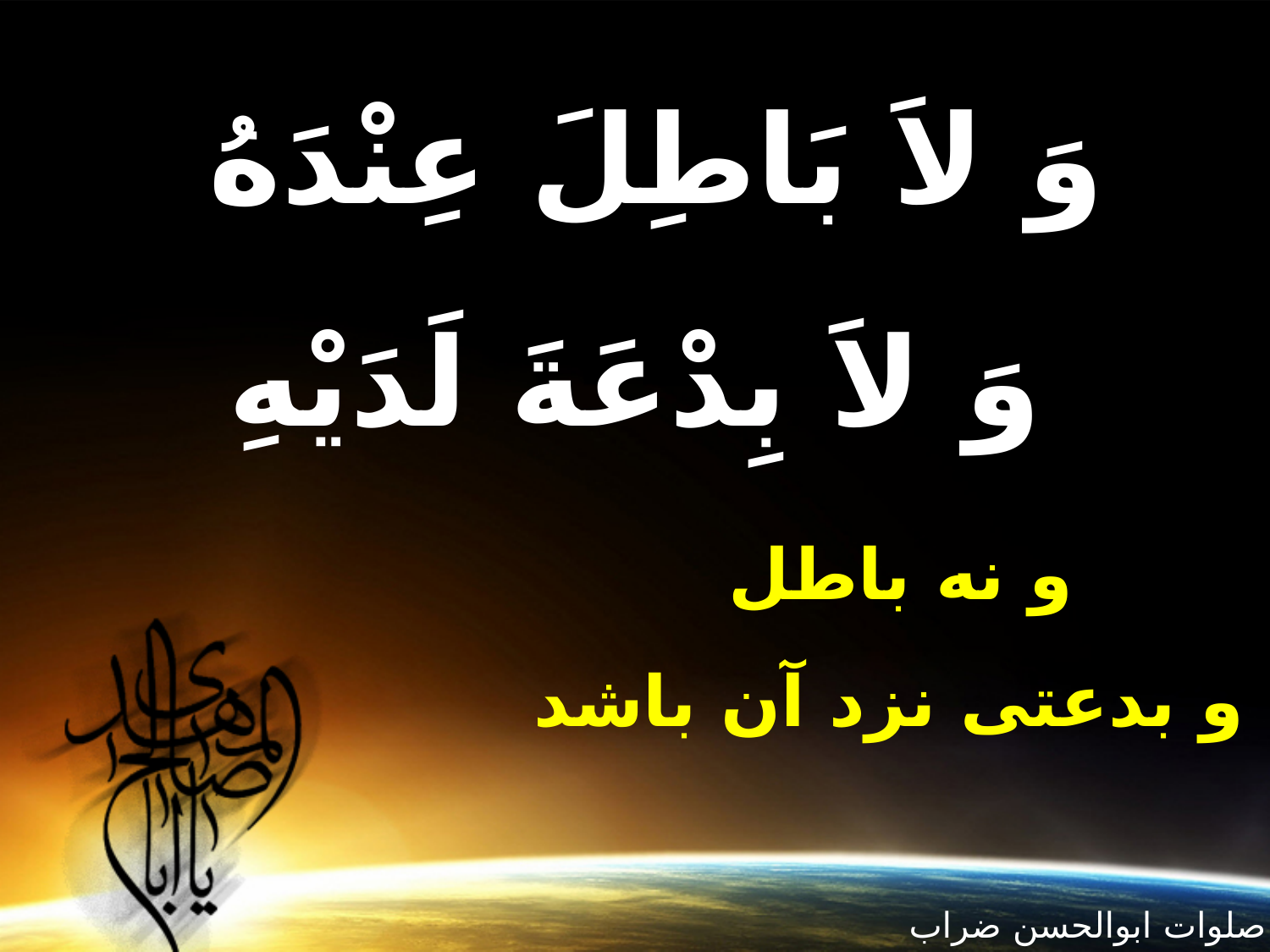

وَ لاَ بَاطِلَ عِنْدَهُ
وَ لاَ بِدْعَةَ لَدَيْهِ‏
و نه باطل
و بدعتى نزد آن باشد